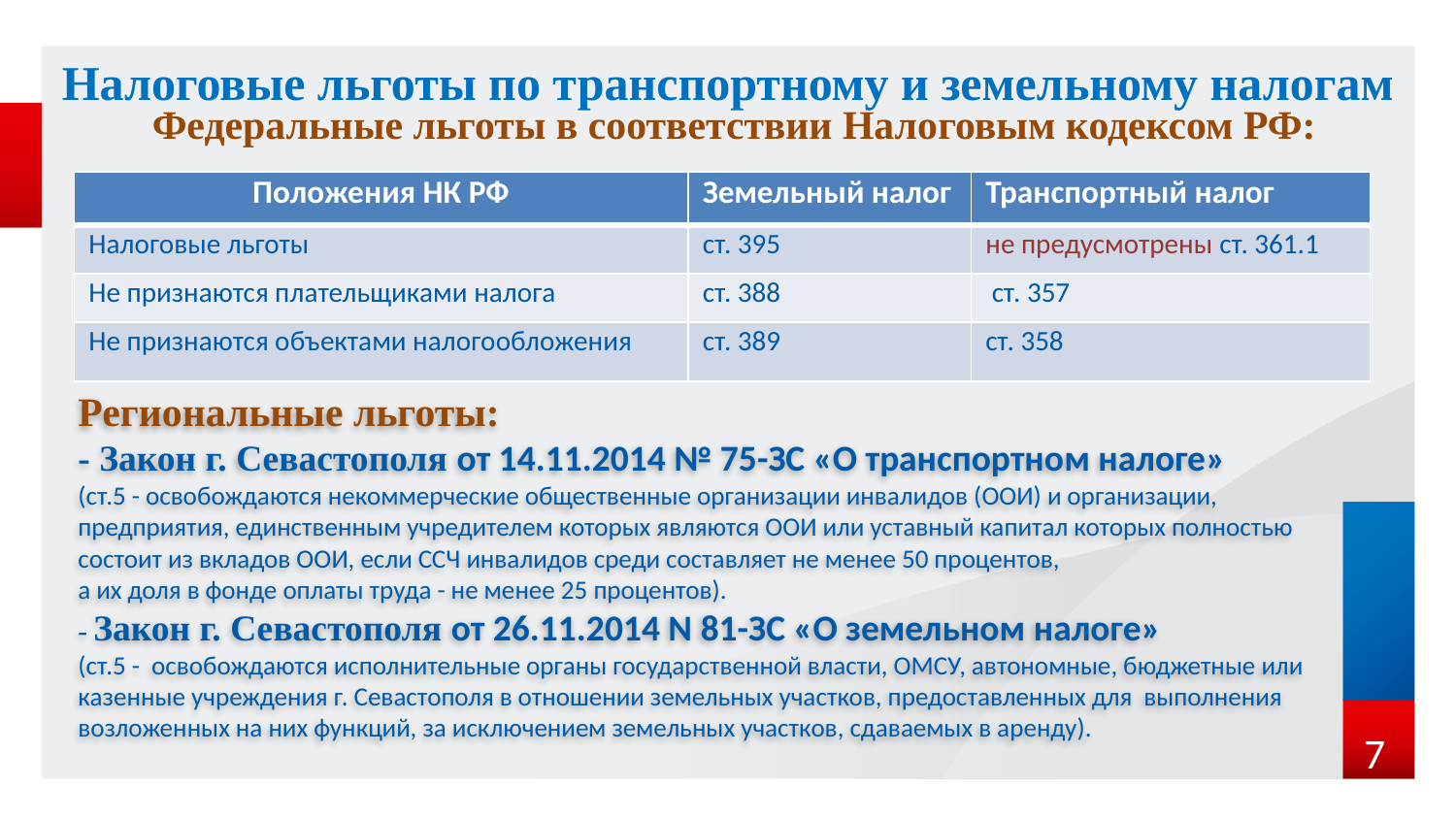

Налоговые льготы по транспортному и земельному налогам
Федеральные льготы в соответствии Налоговым кодексом РФ:
| Положения НК РФ | Земельный налог | Транспортный налог |
| --- | --- | --- |
| Налоговые льготы | ст. 395 | не предусмотрены ст. 361.1 |
| Не признаются плательщиками налога | ст. 388 | ст. 357 |
| Не признаются объектами налогообложения | ст. 389 | ст. 358 |
# Региональные льготы: - Закон г. Севастополя от 14.11.2014 № 75-ЗС «О транспортном налоге» (ст.5 - освобождаются некоммерческие общественные организации инвалидов (ООИ) и организации, предприятия, единственным учредителем которых являются ООИ или уставный капитал которых полностью состоит из вкладов ООИ, если ССЧ инвалидов среди составляет не менее 50 процентов, а их доля в фонде оплаты труда - не менее 25 процентов). - Закон г. Севастополя от 26.11.2014 N 81-ЗС «О земельном налоге» (ст.5 -  освобождаются исполнительные органы государственной власти, ОМСУ, автономные, бюджетные или казенные учреждения г. Севастополя в отношении земельных участков, предоставленных для  выполнения возложенных на них функций, за исключением земельных участков, сдаваемых в аренду).
7